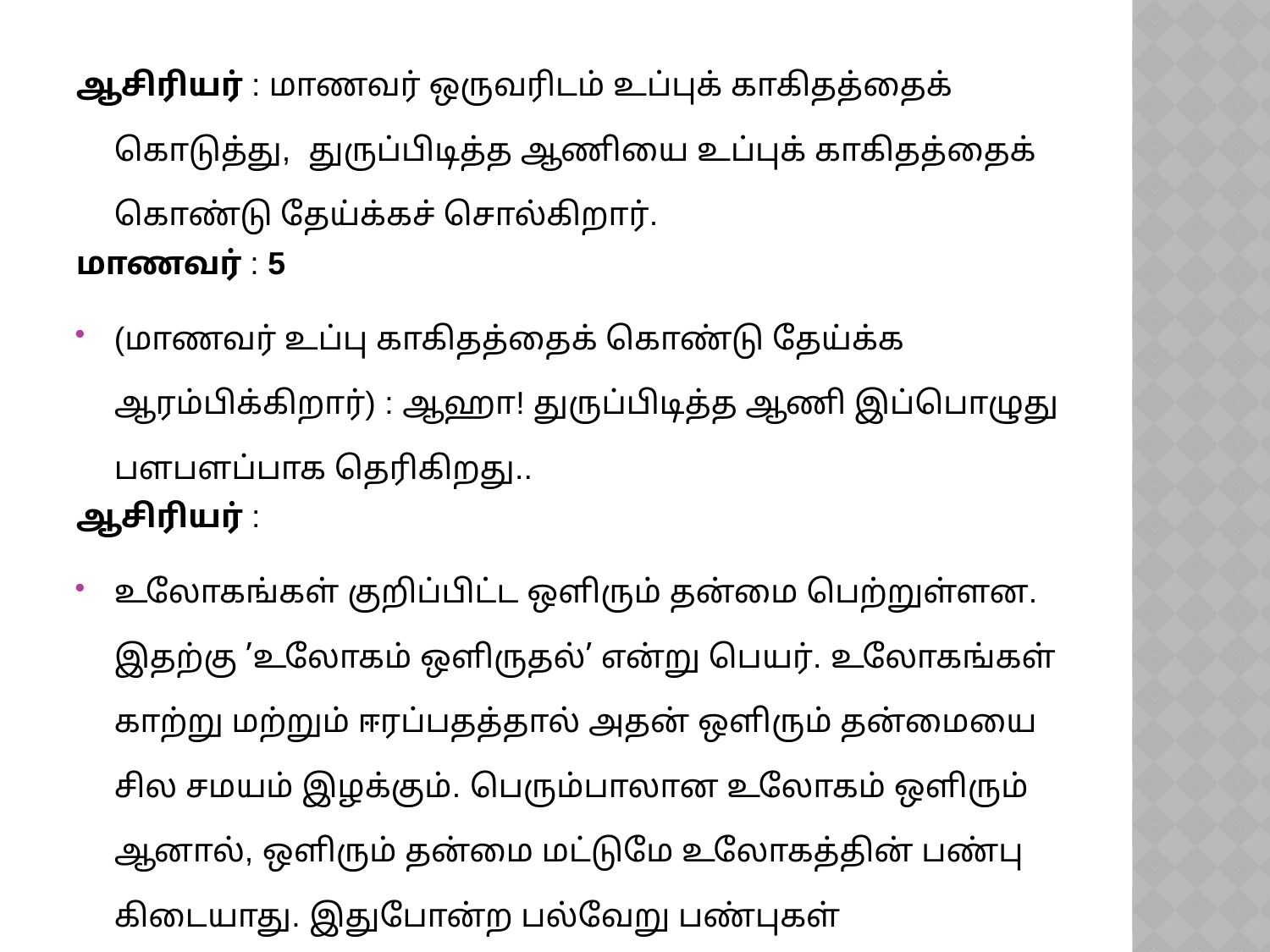

ஆசிரியர் : மாணவர் ஒருவரிடம் உப்புக் காகிதத்தைக் கொடுத்து,  துருப்பிடித்த ஆணியை உப்புக் காகிதத்தைக் கொண்டு தேய்க்கச் சொல்கிறார்.
மாணவர் : 5
(மாணவர் உப்பு காகிதத்தைக் கொண்டு தேய்க்க ஆரம்பிக்கிறார்) : ஆஹா! துருப்பிடித்த ஆணி இப்பொழுது பளபளப்பாக தெரிகிறது..
ஆசிரியர் :
உலோகங்கள் குறிப்பிட்ட ஒளிரும் தன்மை பெற்றுள்ளன. இதற்கு ’உலோகம் ஒளிருதல்’ என்று பெயர். உலோகங்கள் காற்று மற்றும் ஈரப்பதத்தால் அதன் ஒளிரும் தன்மையை சில சமயம் இழக்கும். பெரும்பாலான உலோகம் ஒளிரும் ஆனால், ஒளிரும் தன்மை மட்டுமே உலோகத்தின் பண்பு கிடையாது. இதுபோன்ற பல்வேறு பண்புகள் கொண்டவற்றை நாம் பார்க்கும் போது அது உலோகம் என்ற முடிவுக்கு வருகிறோம்.